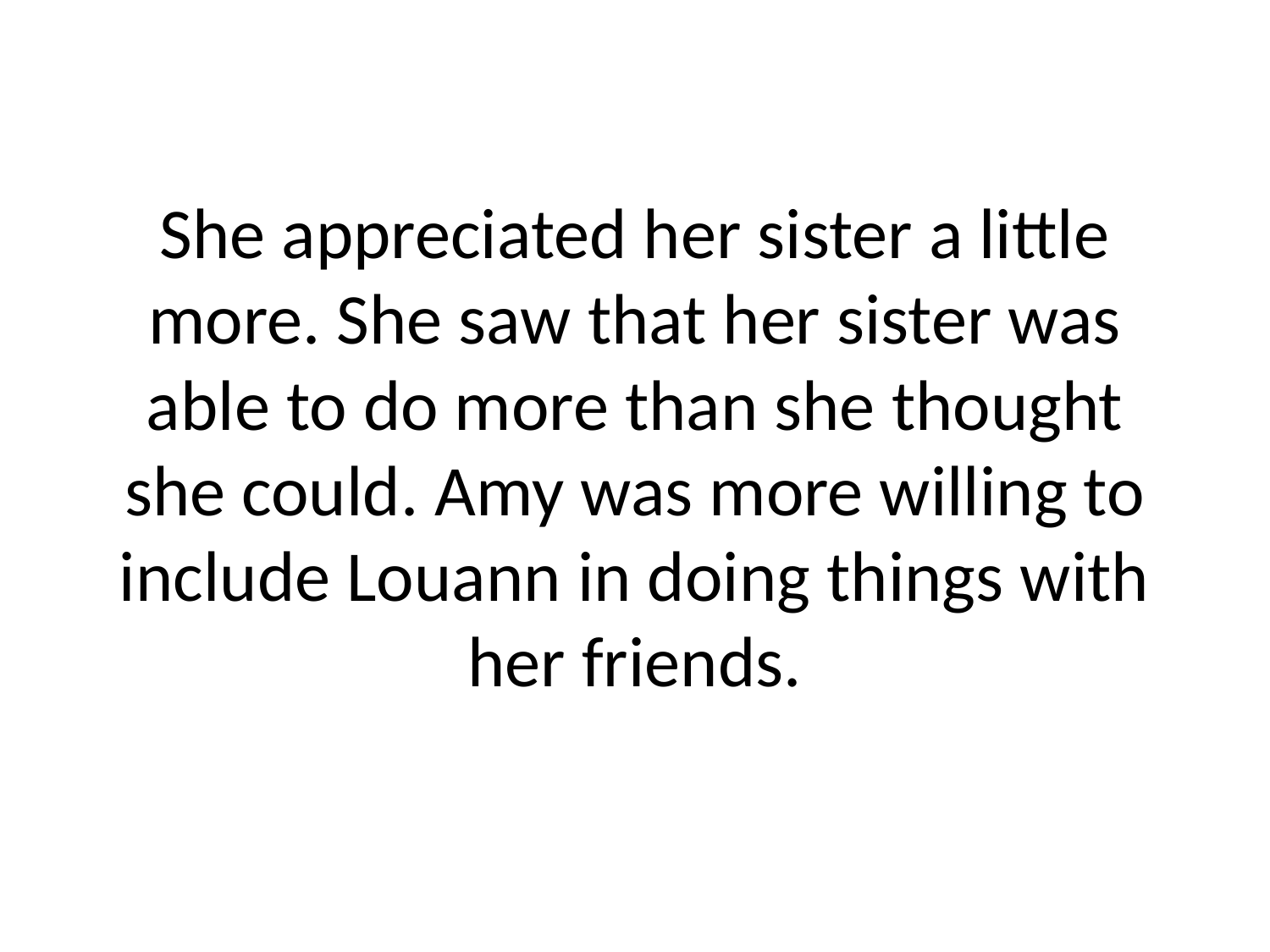

# She appreciated her sister a little more. She saw that her sister was able to do more than she thought she could. Amy was more willing to include Louann in doing things with her friends.